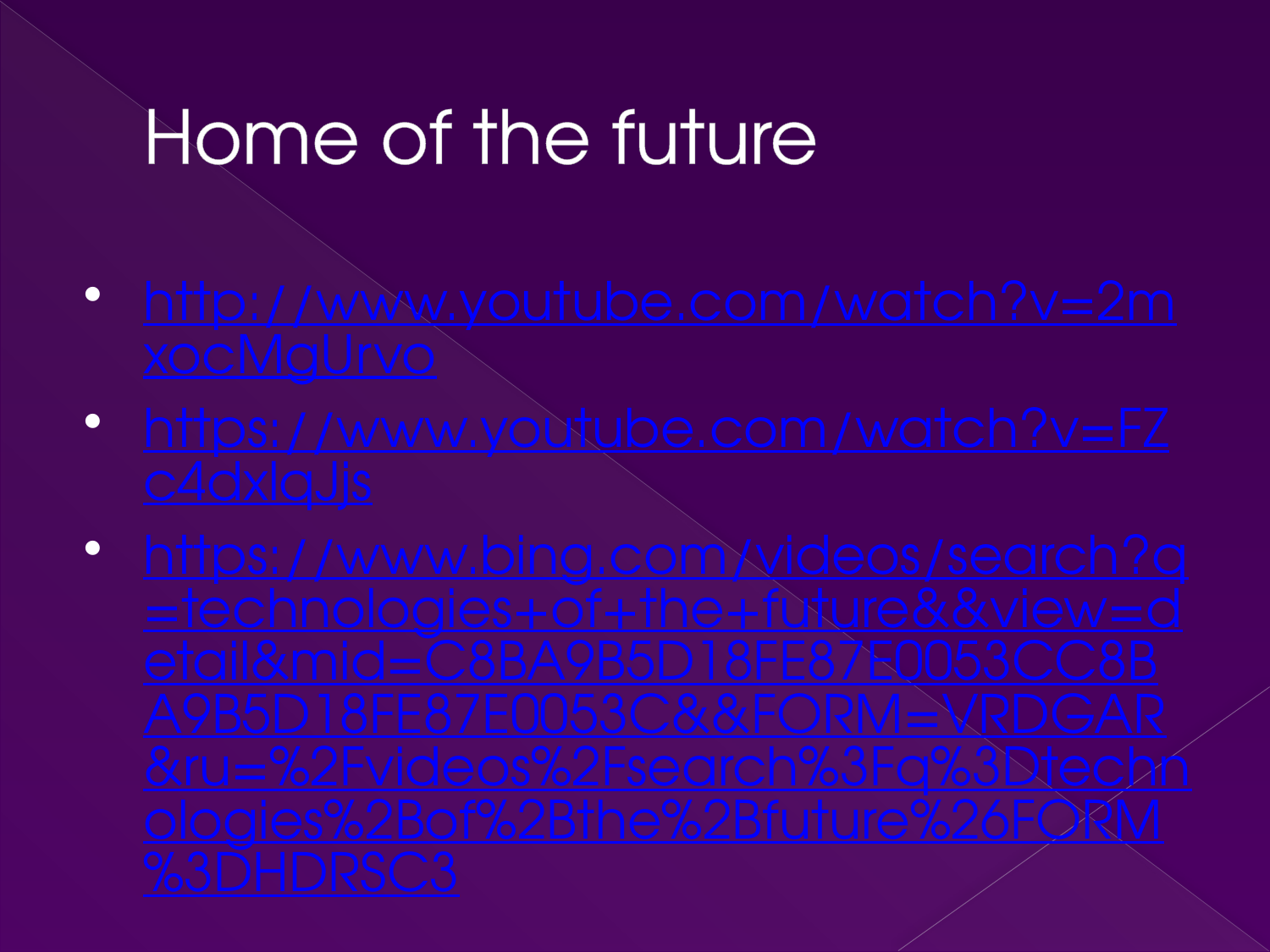

# Home of the future
http://www.youtube.com/watch?v=2mxocMgUrvo
https://www.youtube.com/watch?v=FZc4dxlqJjs
https://www.bing.com/videos/search?q=technologies+of+the+future&&view=detail&mid=C8BA9B5D18FE87E0053CC8BA9B5D18FE87E0053C&&FORM=VRDGAR&ru=%2Fvideos%2Fsearch%3Fq%3Dtechnologies%2Bof%2Bthe%2Bfuture%26FORM%3DHDRSC3